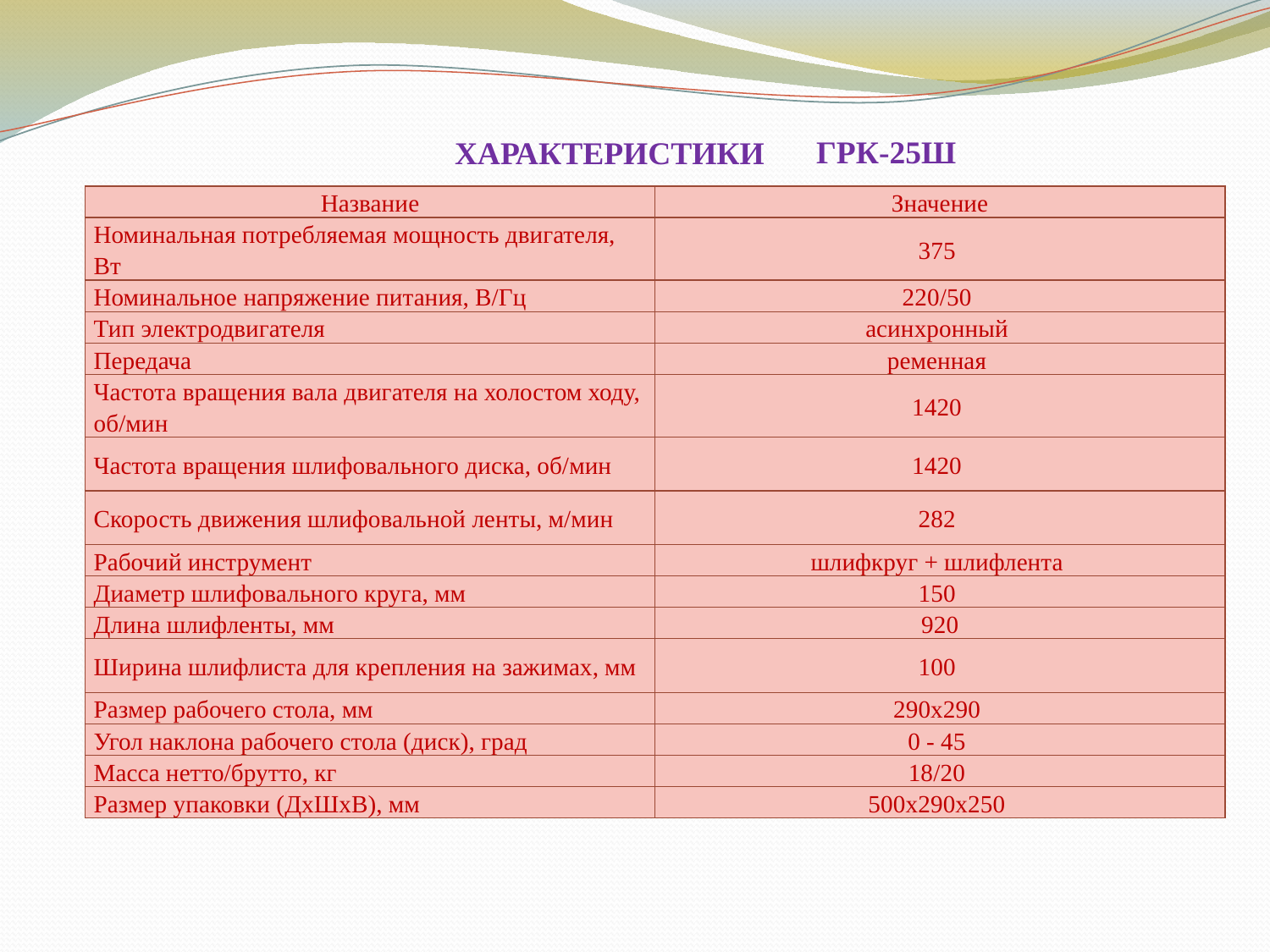

ХАРАКТЕРИСТИКИ

 ГРК-25Ш
| Название | Значение |
| --- | --- |
| Номинальная потребляемая мощность двигателя, Вт | 375 |
| Номинальное напряжение питания, В/Гц | 220/50 |
| Тип электродвигателя | асинхронный |
| Передача | ременная |
| Частота вращения вала двигателя на холостом ходу, об/мин | 1420 |
| Частота вращения шлифовального диска, об/мин | 1420 |
| Скорость движения шлифовальной ленты, м/мин | 282 |
| Рабочий инструмент | шлифкруг + шлифлента |
| Диаметр шлифовального круга, мм | 150 |
| Длина шлифленты, мм | 920 |
| Ширина шлифлиста для крепления на зажимах, мм | 100 |
| Размер рабочего стола, мм | 290х290 |
| Угол наклона рабочего стола (диск), град | 0 - 45 |
| Масса нетто/брутто, кг | 18/20 |
| Размер упаковки (ДхШхВ), мм | 500х290х250 |